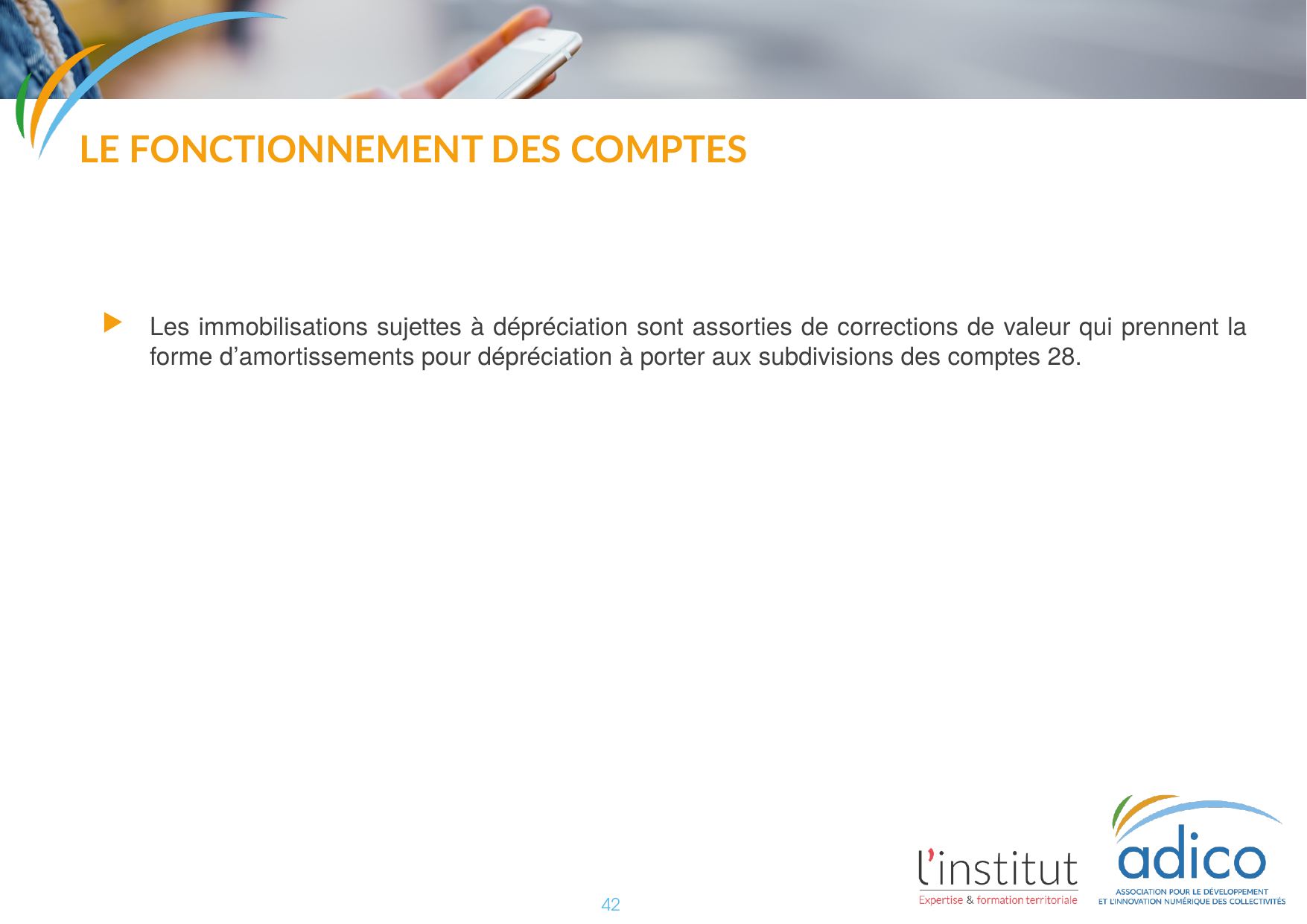

# Le fonctionnement des comptes
Les immobilisations sujettes à dépréciation sont assorties de corrections de valeur qui prennent la forme d’amortissements pour dépréciation à porter aux subdivisions des comptes 28.